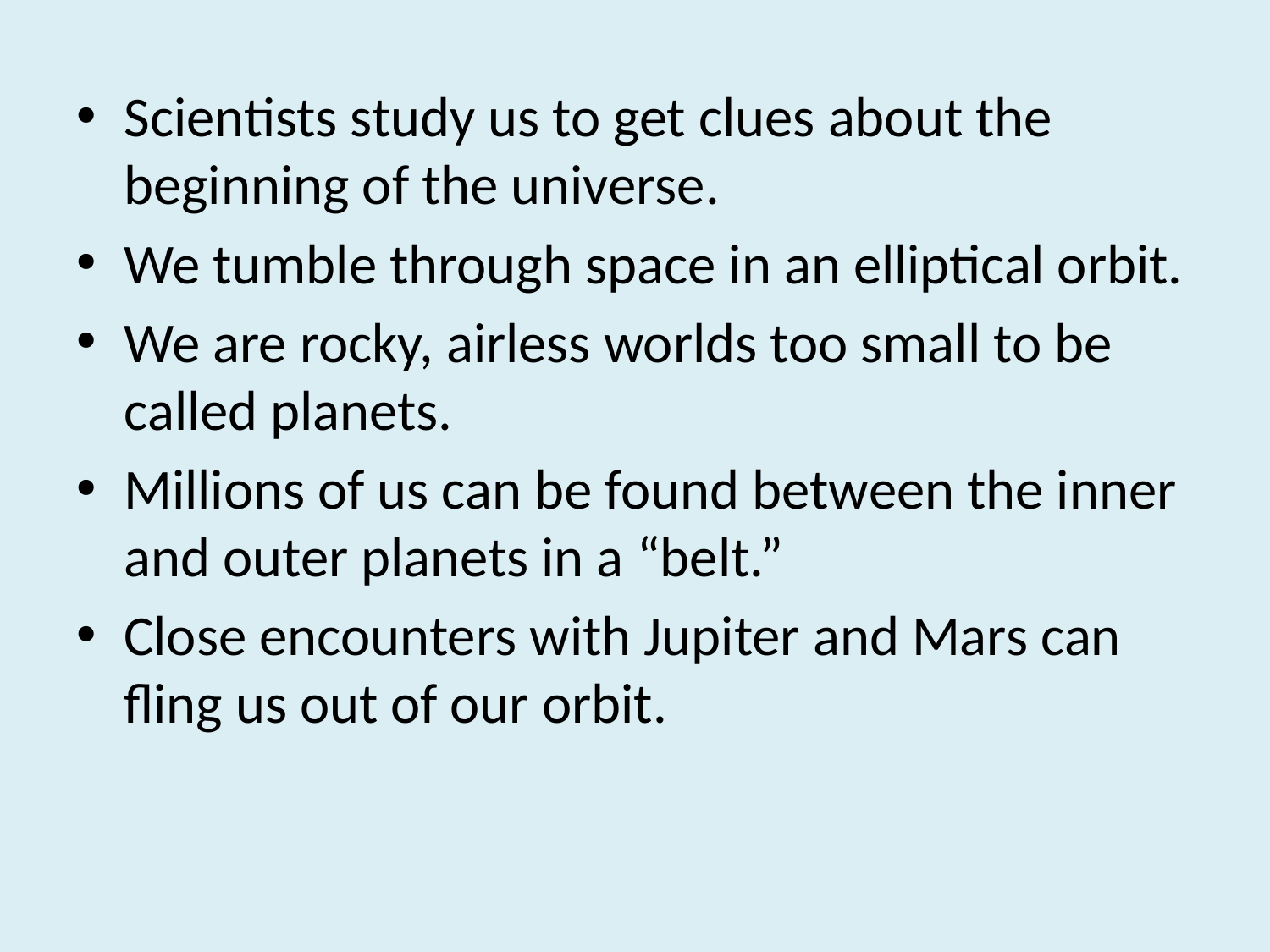

Scientists study us to get clues about the beginning of the universe.
We tumble through space in an elliptical orbit.
We are rocky, airless worlds too small to be called planets.
Millions of us can be found between the inner and outer planets in a “belt.”
Close encounters with Jupiter and Mars can fling us out of our orbit.